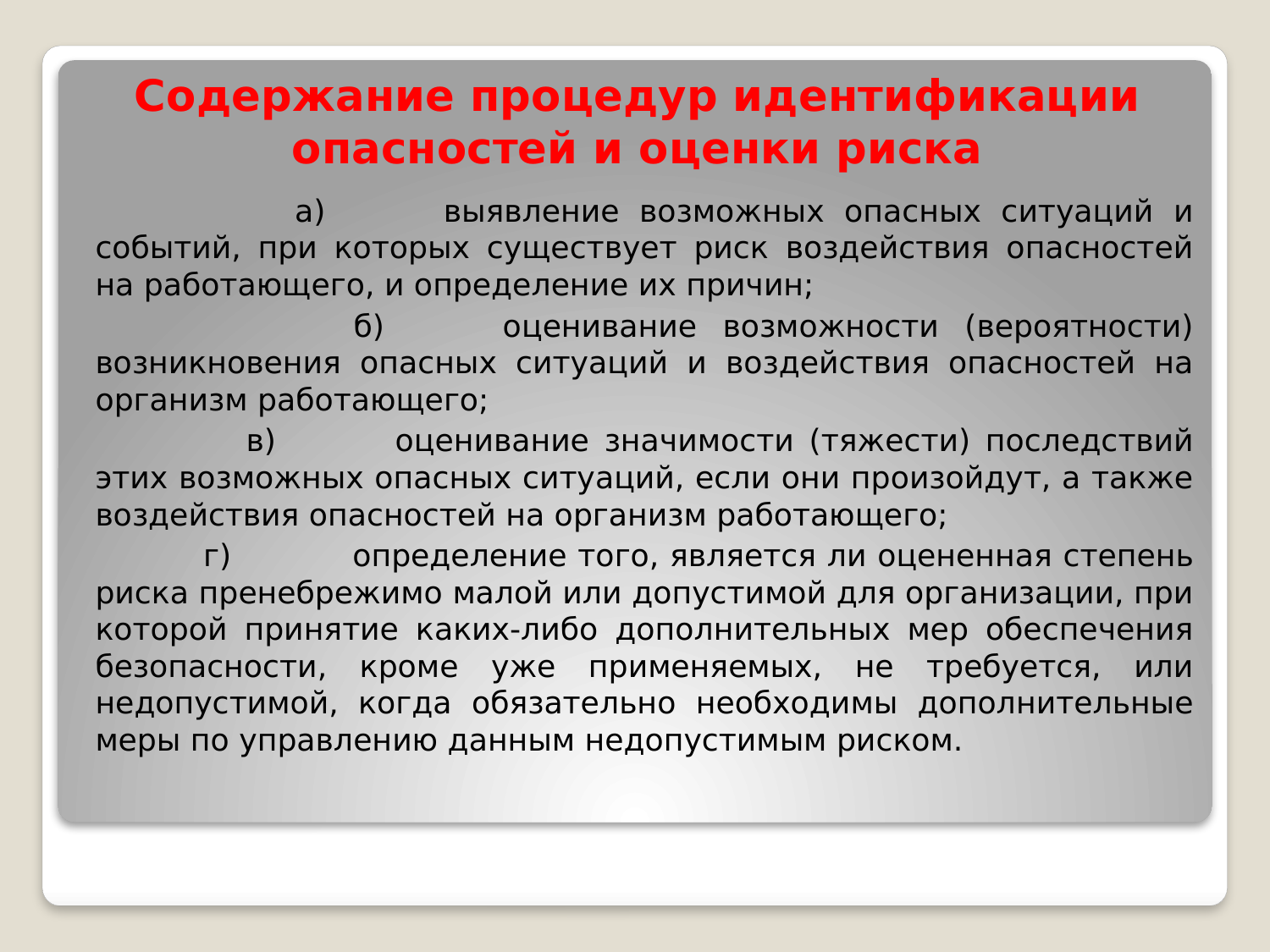

# Содержание процедур идентификации опасностей и оценки риска
          а)	выявление возможных опасных ситуаций и событий, при которых существует риск воздействия опасностей на работающего, и определение их причин;
          б)	оценивание возможности (вероятности) возникновения опасных ситуаций и воздействия опасностей на организм работающего;
          в)	оценивание значимости (тяжести) последствий этих возможных опасных ситуаций, если они произойдут, а также воздействия опасностей на организм работающего;
          г)	определение того, является ли оцененная степень риска пренебрежимо малой или допустимой для организации, при которой принятие каких-либо дополнительных мер обеспечения безопасности, кроме уже применяемых, не требуется, или недопустимой, когда обязательно необходимы дополнительные меры по управлению данным недопустимым риском.